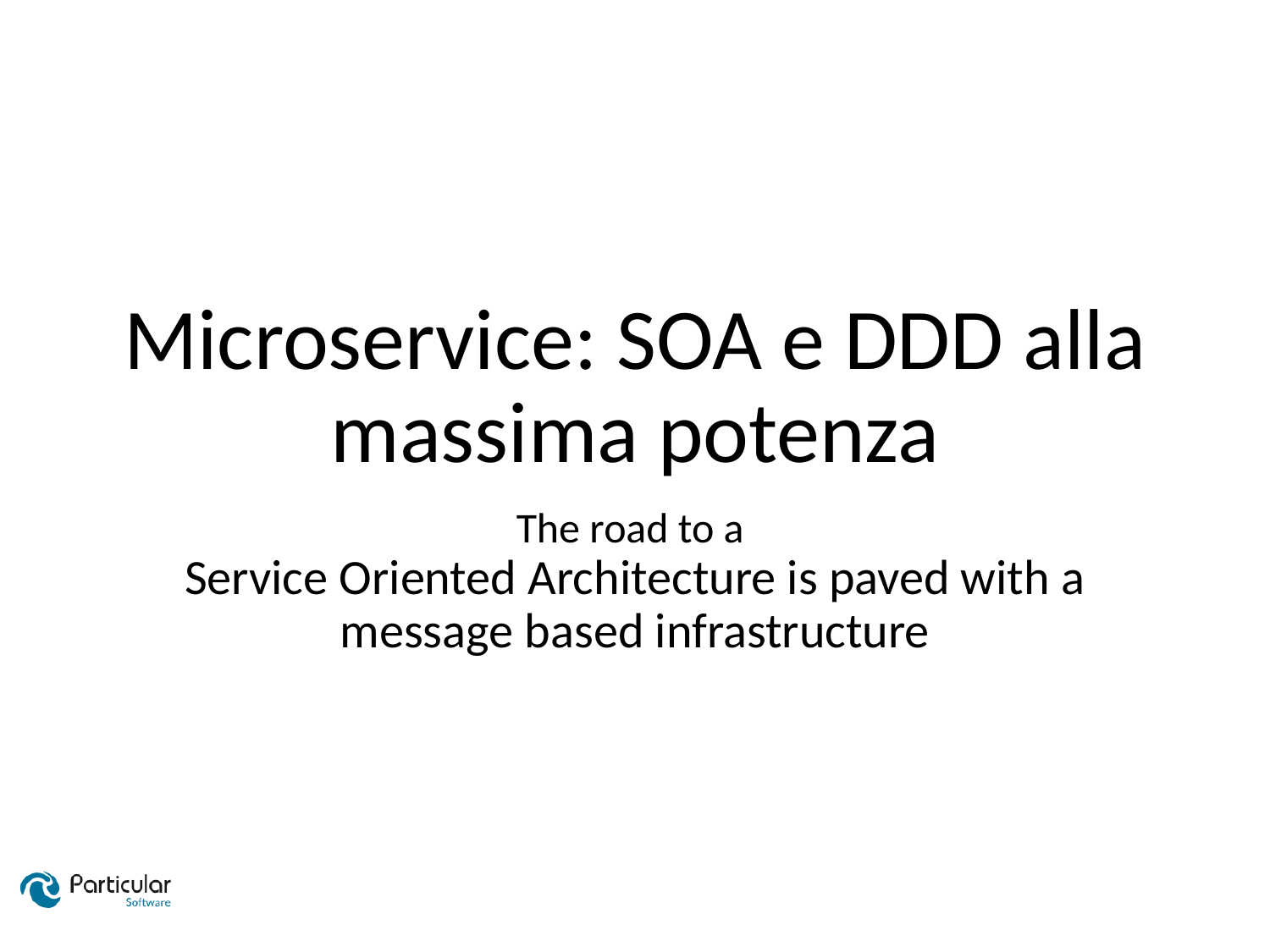

# Microservice: SOA e DDD alla massima potenza
The road to a
Service Oriented Architecture is paved with a message based infrastructure